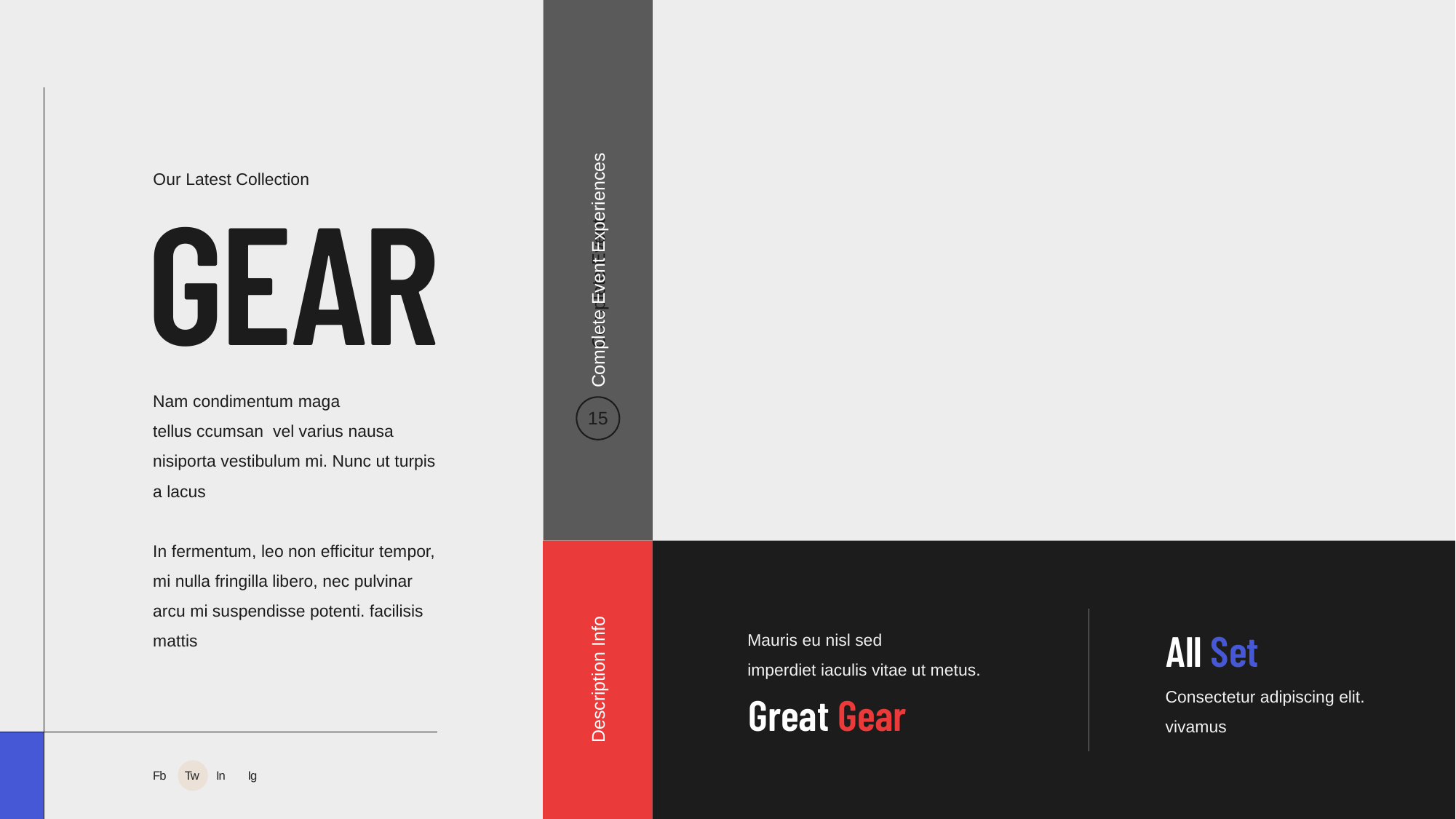

Our Latest Collection
GEAR
Complete Event
Complete Event Experiences
Nam condimentum maga
tellus ccumsan  vel varius nausa nisiporta vestibulum mi. Nunc ut turpis a lacus

In fermentum, leo non efficitur tempor, mi nulla fringilla libero, nec pulvinar arcu mi suspendisse potenti. facilisis mattis

15
Mauris eu nisl sed
imperdiet iaculis vitae ut metus.
All Set
Description Info
Consectetur adipiscing elit. vivamus
Great Gear

Fb
Tw
In
Ig